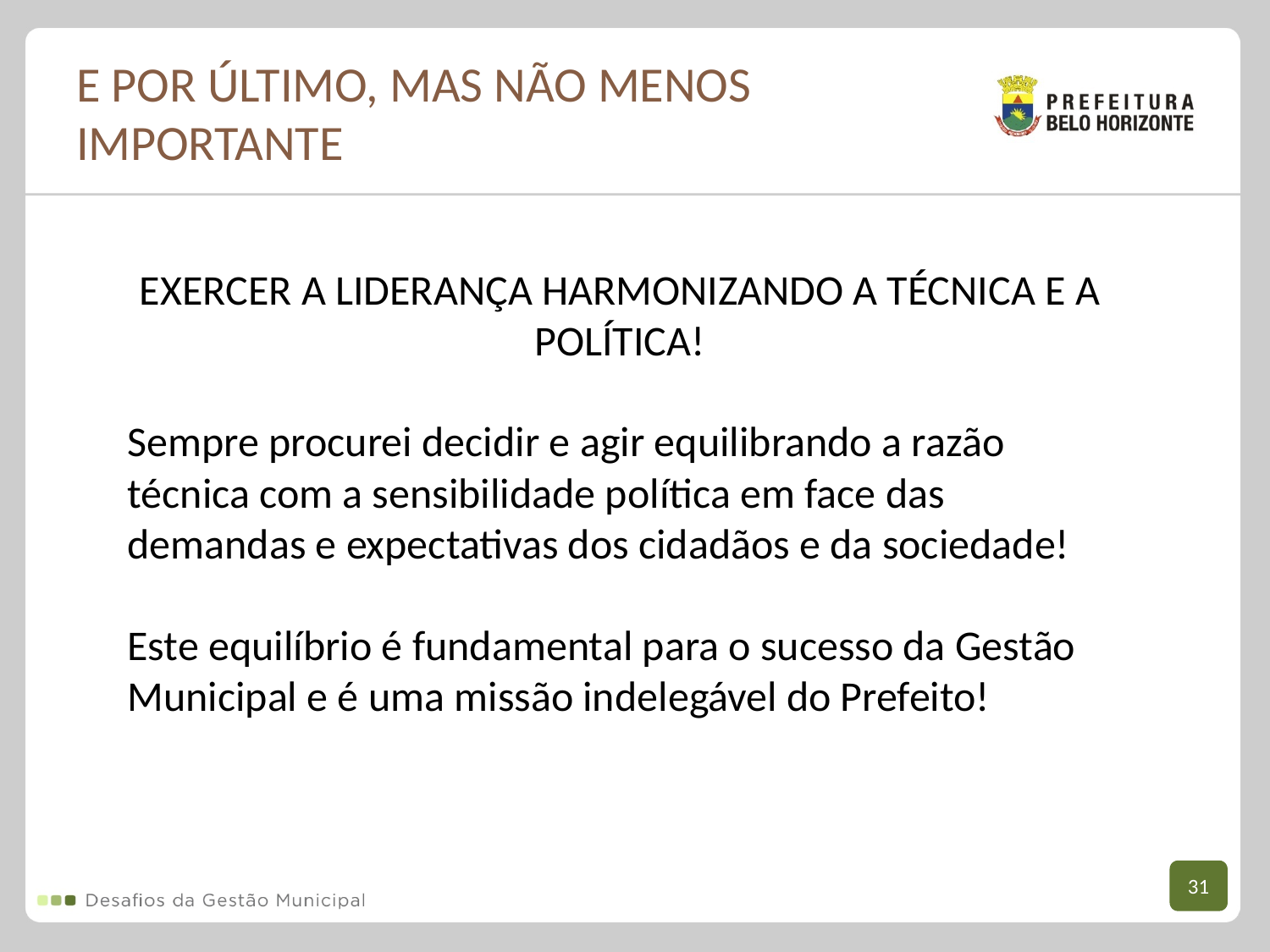

# E por último, mas não menos importante
EXERCER A LIDERANÇA HARMONIZANDO A TÉCNICA E A POLÍTICA!

Sempre procurei decidir e agir equilibrando a razão técnica com a sensibilidade política em face das demandas e expectativas dos cidadãos e da sociedade!

Este equilíbrio é fundamental para o sucesso da Gestão Municipal e é uma missão indelegável do Prefeito!

31